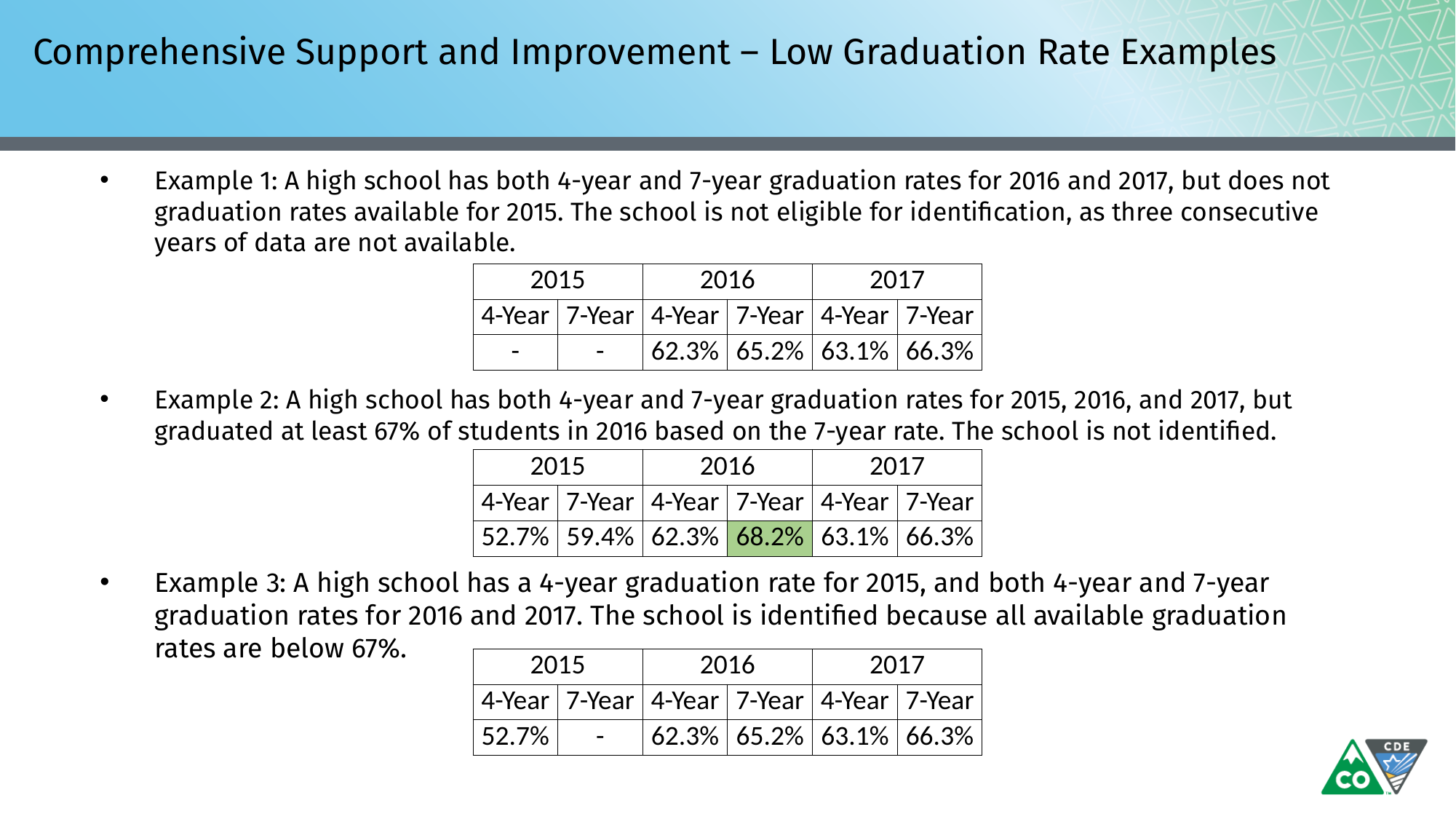

# Comprehensive Support and Improvement – Low Graduation Rate Examples
Example 1: A high school has both 4-year and 7-year graduation rates for 2016 and 2017, but does not graduation rates available for 2015. The school is not eligible for identification, as three consecutive years of data are not available.

Example 2: A high school has both 4-year and 7-year graduation rates for 2015, 2016, and 2017, but graduated at least 67% of students in 2016 based on the 7-year rate. The school is not identified.

Example 3: A high school has a 4-year graduation rate for 2015, and both 4-year and 7-year graduation rates for 2016 and 2017. The school is identified because all available graduation rates are below 67%.

| 2015 |  | 2016 |  | 2017 |  |
| --- | --- | --- | --- | --- | --- |
| 4-Year | 7-Year | 4-Year | 7-Year | 4-Year | 7-Year |
| - | - | 62.3% | 65.2% | 63.1% | 66.3% |
| 2015 |  | 2016 |  | 2017 |  |
| --- | --- | --- | --- | --- | --- |
| 4-Year | 7-Year | 4-Year | 7-Year | 4-Year | 7-Year |
| 52.7% | 59.4% | 62.3% | 68.2% | 63.1% | 66.3% |
| 2015 |  | 2016 |  | 2017 |  |
| --- | --- | --- | --- | --- | --- |
| 4-Year | 7-Year | 4-Year | 7-Year | 4-Year | 7-Year |
| 52.7% | - | 62.3% | 65.2% | 63.1% | 66.3% |